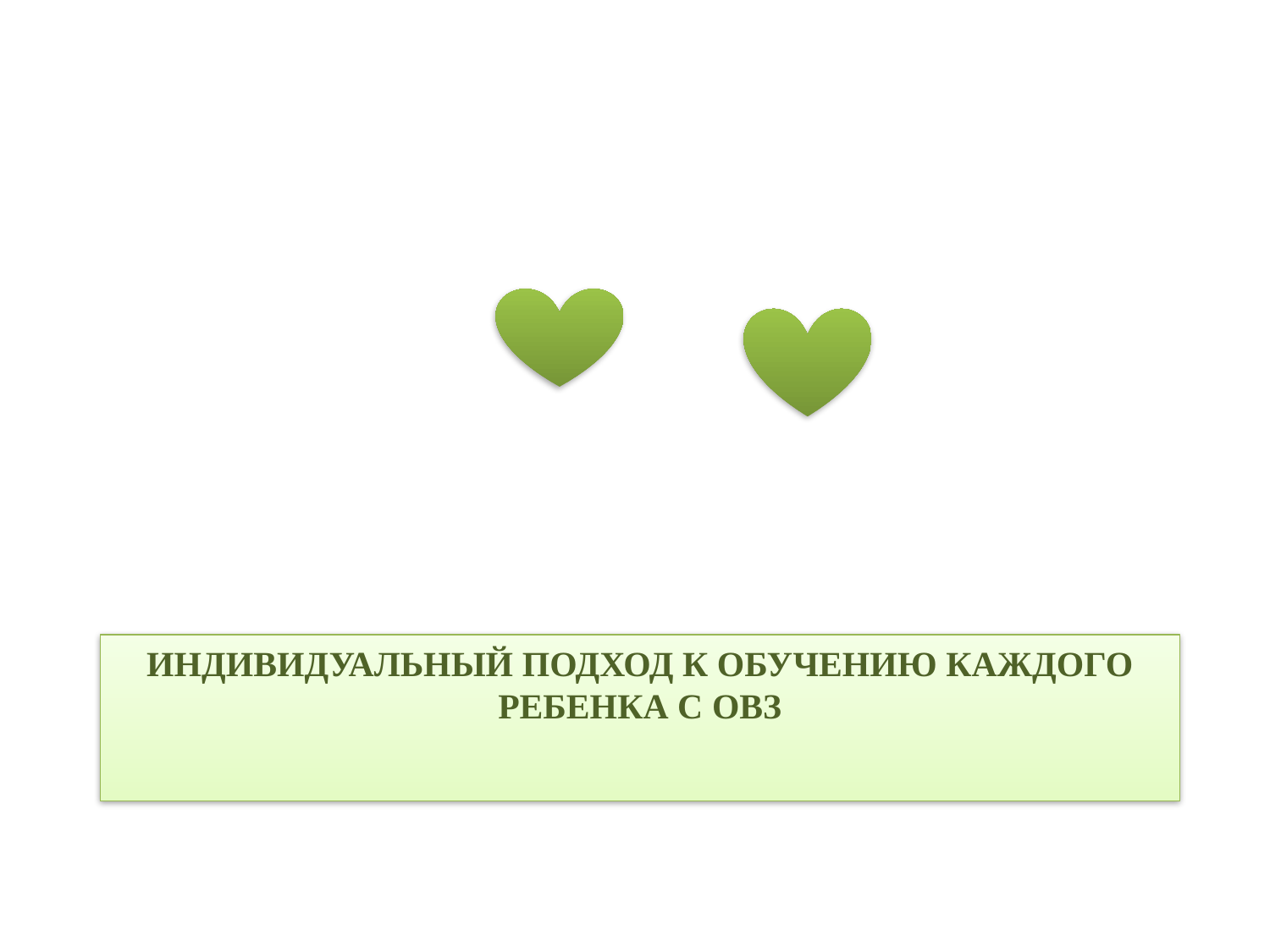

# индивидуальный подход к обучению каждого ребенка с ОВЗ